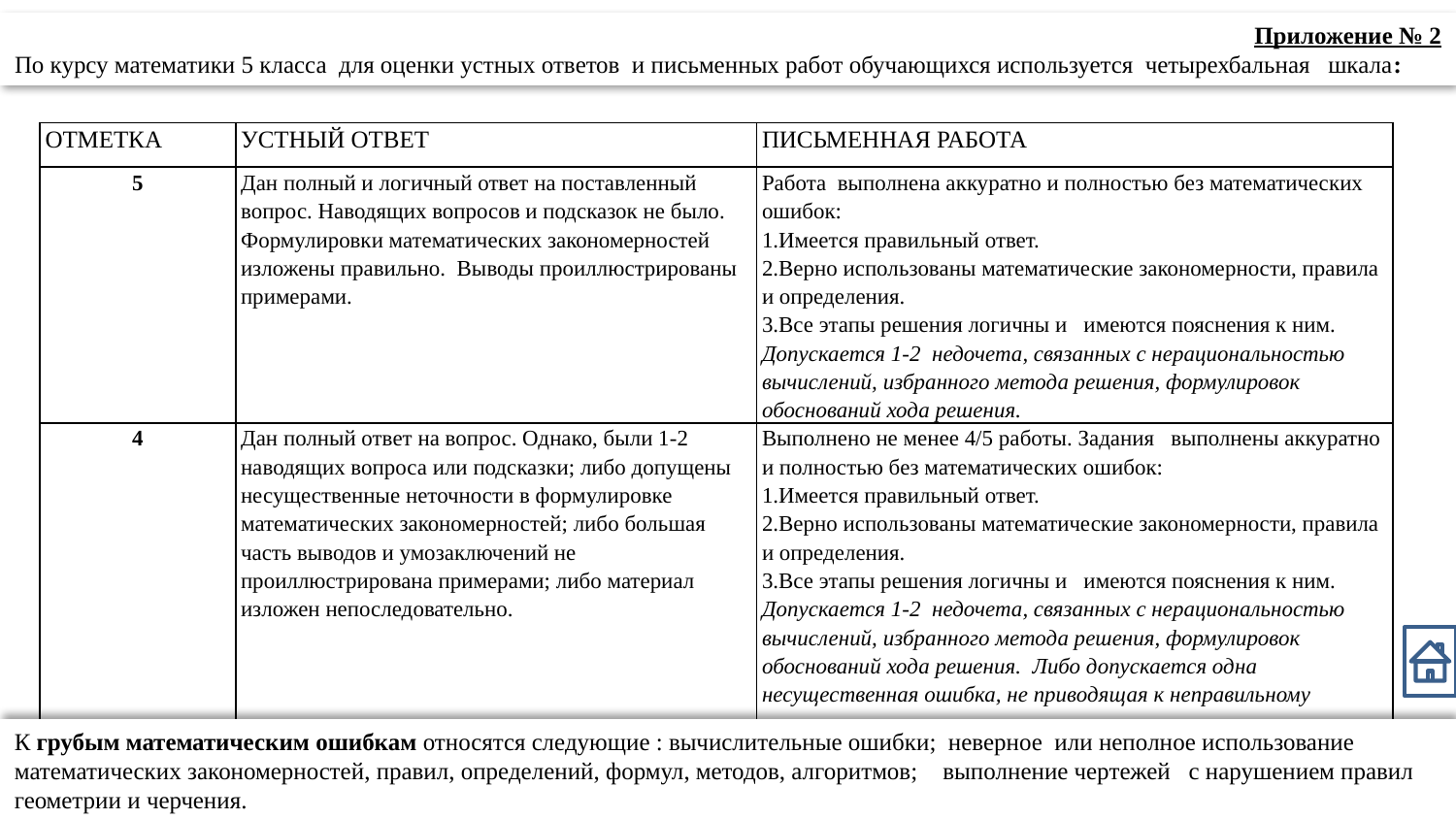

Приложение № 2
По курсу математики 5 класса  для оценки устных ответов  и письменных работ обучающихся используется  четырехбальная   шкала:
| ОТМЕТКА | УСТНЫЙ ОТВЕТ | ПИСЬМЕННАЯ РАБОТА |
| --- | --- | --- |
| 5 | Дан полный и логичный ответ на поставленный вопрос. Наводящих вопросов и подсказок не было. Формулировки математических закономерностей изложены правильно. Выводы проиллюстрированы примерами. | Работа выполнена аккуратно и полностью без математических ошибок: 1.Имеется правильный ответ. 2.Верно использованы математические закономерности, правила и определения. 3.Все этапы решения логичны и имеются пояснения к ним. Допускается 1-2 недочета, связанных с нерациональностью вычислений, избранного метода решения, формулировок обоснований хода решения. |
| 4 | Дан полный ответ на вопрос. Однако, были 1-2 наводящих вопроса или подсказки; либо допущены несущественные неточности в формулировке математических закономерностей; либо большая часть выводов и умозаключений не проиллюстрирована примерами; либо материал изложен непоследовательно. | Выполнено не менее 4/5 работы. Задания выполнены аккуратно и полностью без математических ошибок: 1.Имеется правильный ответ. 2.Верно использованы математические закономерности, правила и определения. 3.Все этапы решения логичны и имеются пояснения к ним. Допускается 1-2 недочета, связанных с нерациональностью вычислений, избранного метода решения, формулировок обоснований хода решения. Либо допускается одна несущественная ошибка, не приводящая к неправильному ответу. |
| 3 | В ответе большая часть математических закономерностей приведена без существенных искажений. Логичности и/или полноты ответа нет, однако суть ответа соответствует поставленному вопросу. Допущены существенные ошибки в части умозаключений или решений. Имелись более 2-х подсказок или наводящих вопросов. | Выполнено верно не менее половины заданий. При этом в выполненных заданиях допускается 1-2 ошибки, не приводящих к неправильному ответу; либо допускается не более трех недочетов. |
| 2 | Обучающийся не понимает сути вопрос, а поэтому приводит отрывочные и/или ошибочные сведения. Большую часть подсказок и наводящих вопросов не использует для выстраивания ответа. Материал обучающимся не понят и не усвоен. | Работа выполнена не самостоятельно. Более половины заданий выполнено неверно либо имеется более двух грубых математических ошибок. |

К грубым математическим ошибкам относятся следующие : вычислительные ошибки;  неверное  или неполное использование математических закономерностей, правил, определений, формул, методов, алгоритмов;    выполнение чертежей   с нарушением правил геометрии и черчения.